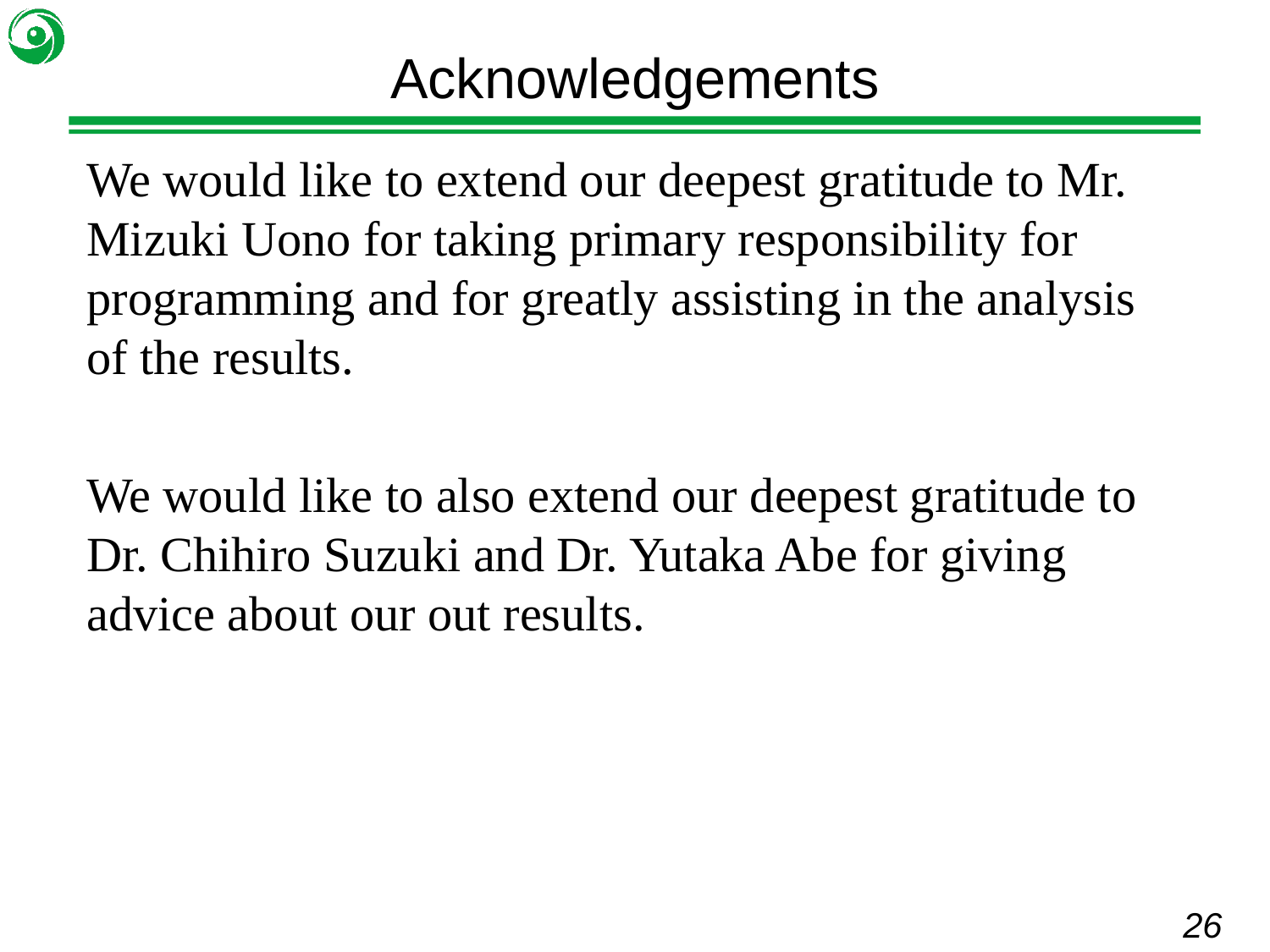

# Acknowledgements
We would like to extend our deepest gratitude to Mr. Mizuki Uono for taking primary responsibility for programming and for greatly assisting in the analysis of the results.

We would like to also extend our deepest gratitude to Dr. Chihiro Suzuki and Dr. Yutaka Abe for giving advice about our out results.